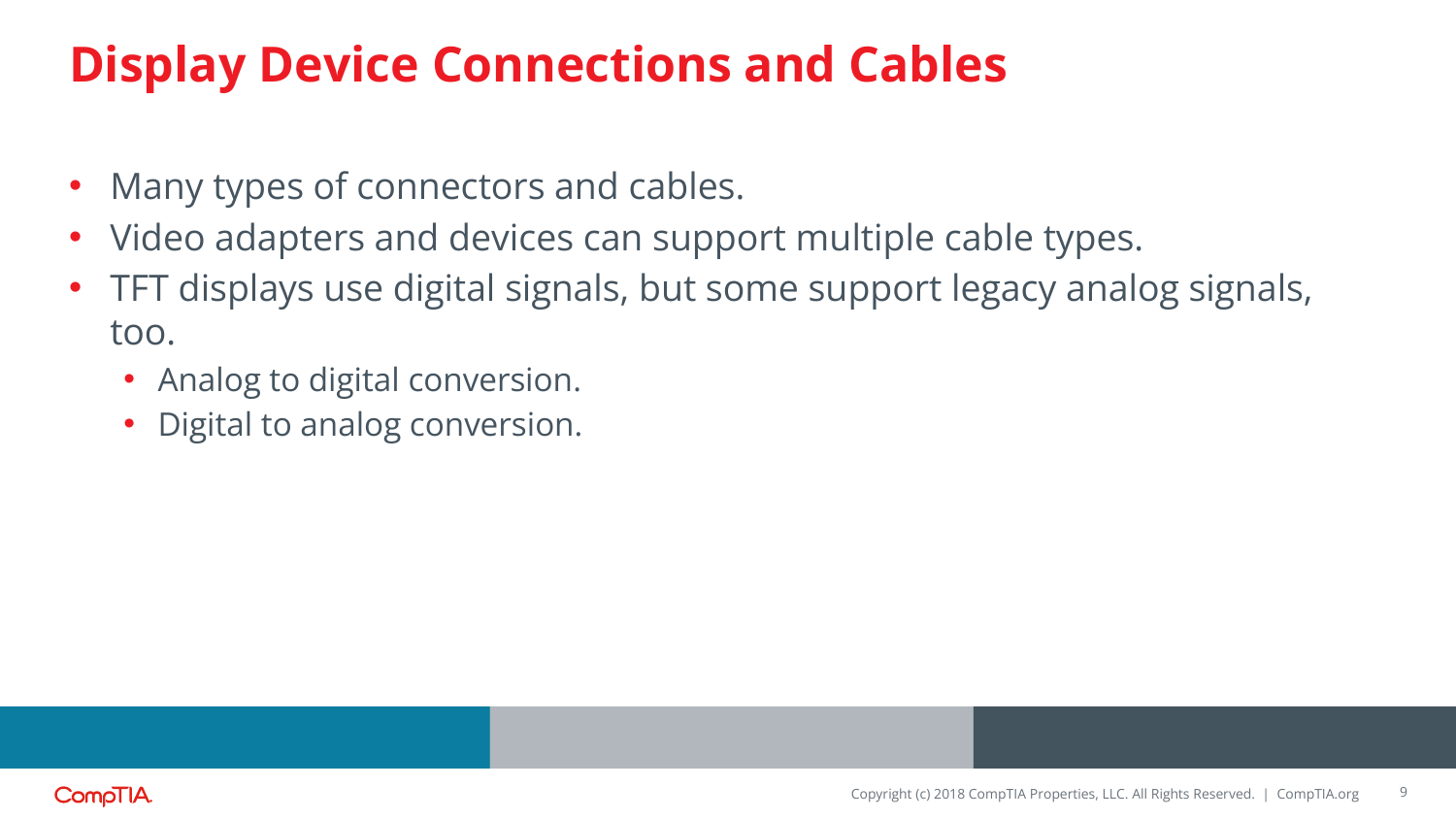

# Display Device Connections and Cables
Many types of connectors and cables.
Video adapters and devices can support multiple cable types.
TFT displays use digital signals, but some support legacy analog signals, too.
Analog to digital conversion.
Digital to analog conversion.

9